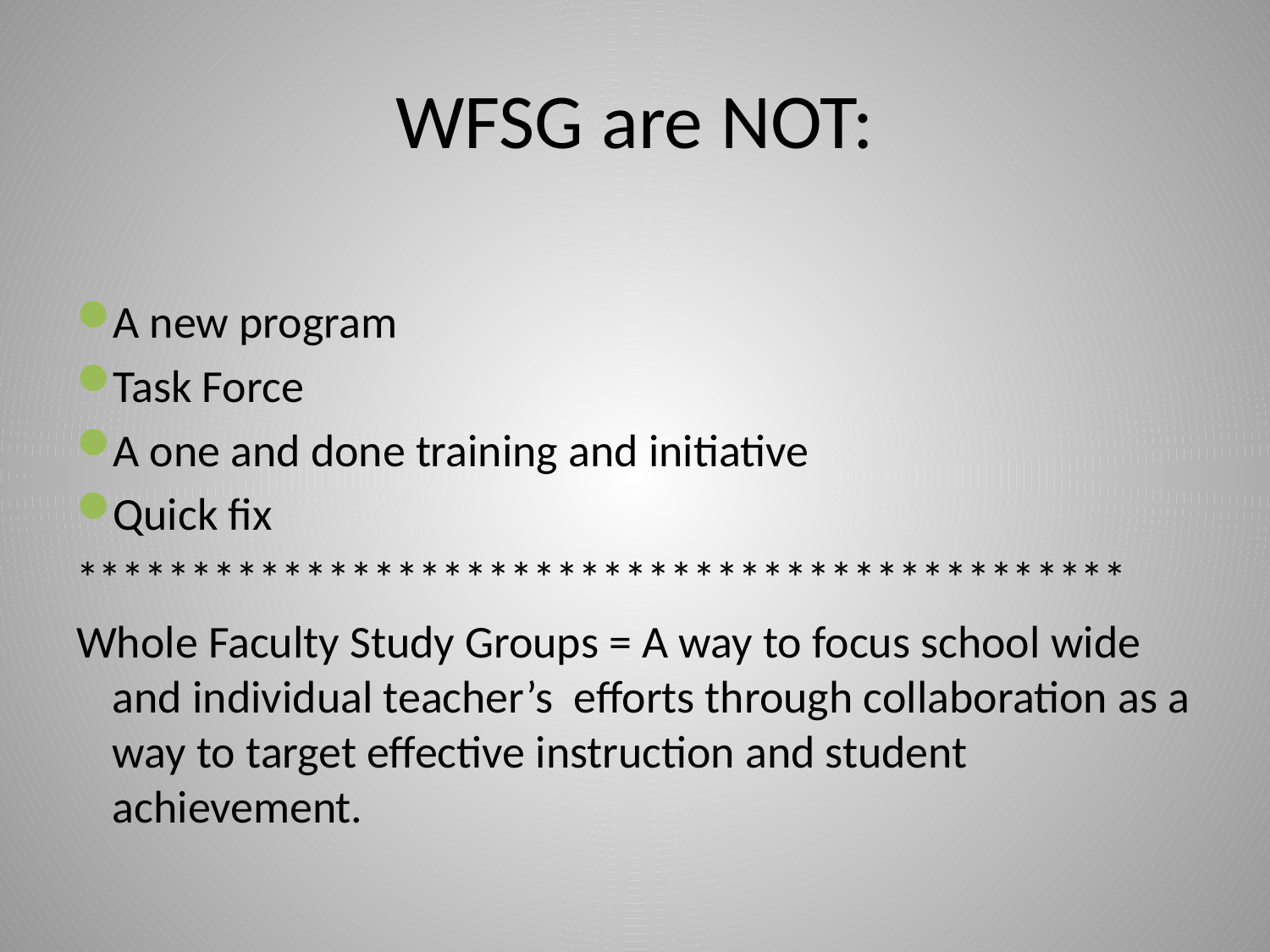

# WFSG are NOT:

A new program
Task Force
A one and done training and initiative
Quick fix
**********************************************
Whole Faculty Study Groups = A way to focus school wide and individual teacher’s  efforts through collaboration as a way to target effective instruction and student achievement.